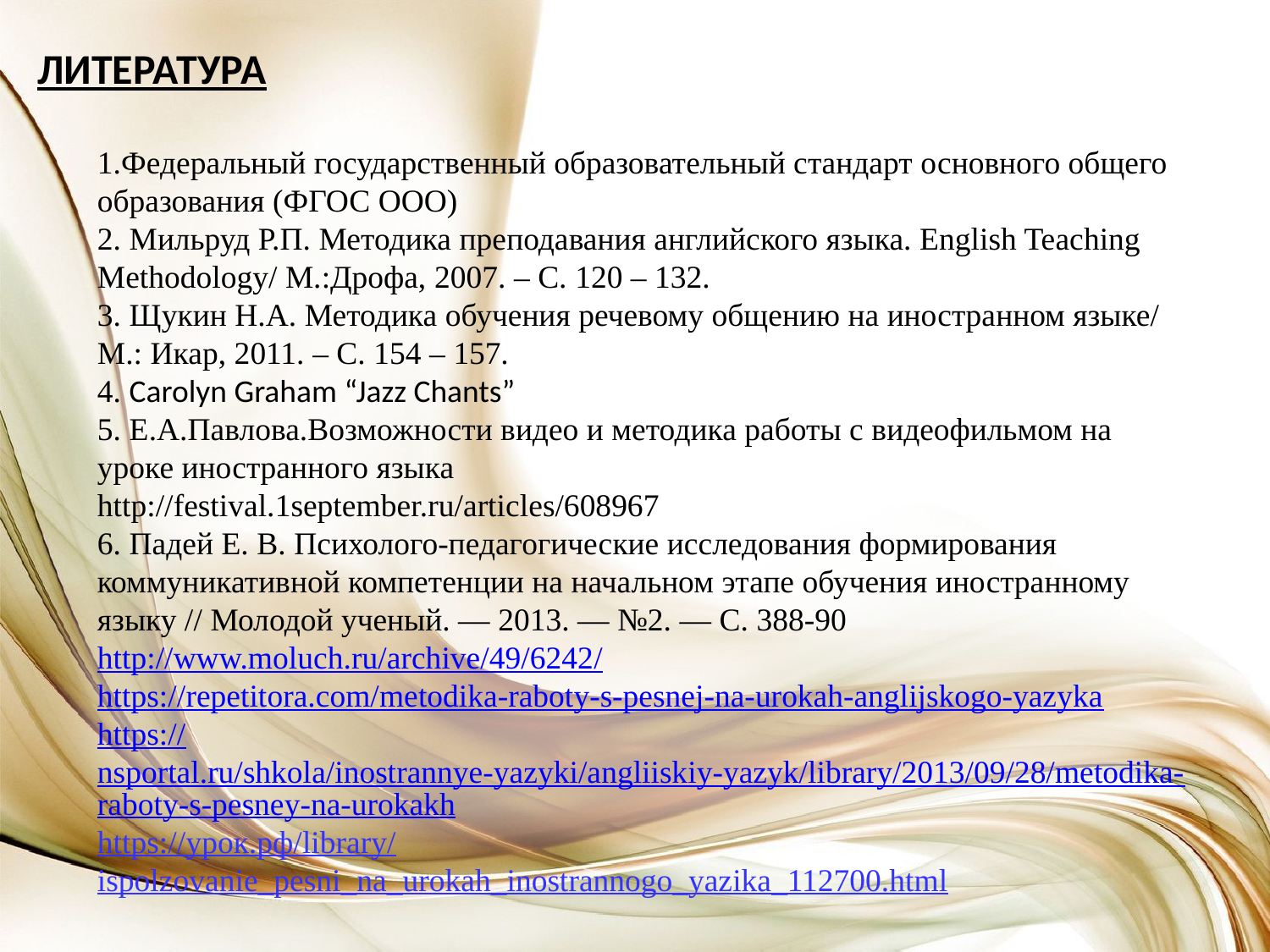

ЛИТЕРАТУРА

1.Федеральный государственный образовательный стандарт основного общего образования (ФГОС ООО)
2. Мильруд Р.П. Методика преподавания английского языка. English Teaching Methodology/ М.:Дрофа, 2007. – С. 120 – 132.
3. Щукин Н.А. Методика обучения речевому общению на иностранном языке/ М.: Икар, 2011. – С. 154 – 157.
4. Carolyn Graham “Jazz Chants”
5. Е.А.Павлова.Возможности видео и методика работы с видеофильмом на уроке иностранного языка
http://festival.1september.ru/articles/608967
6. Падей Е. В. Психолого-педагогические исследования формирования коммуникативной компетенции на начальном этапе обучения иностранному языку // Молодой ученый. — 2013. — №2. — С. 388-90
http://www.moluch.ru/archive/49/6242/
https://repetitora.com/metodika-raboty-s-pesnej-na-urokah-anglijskogo-yazyka
https://nsportal.ru/shkola/inostrannye-yazyki/angliiskiy-yazyk/library/2013/09/28/metodika-raboty-s-pesney-na-urokakh
https://урок.рф/library/ispolzovanie_pesni_na_urokah_inostrannogo_yazika_112700.html